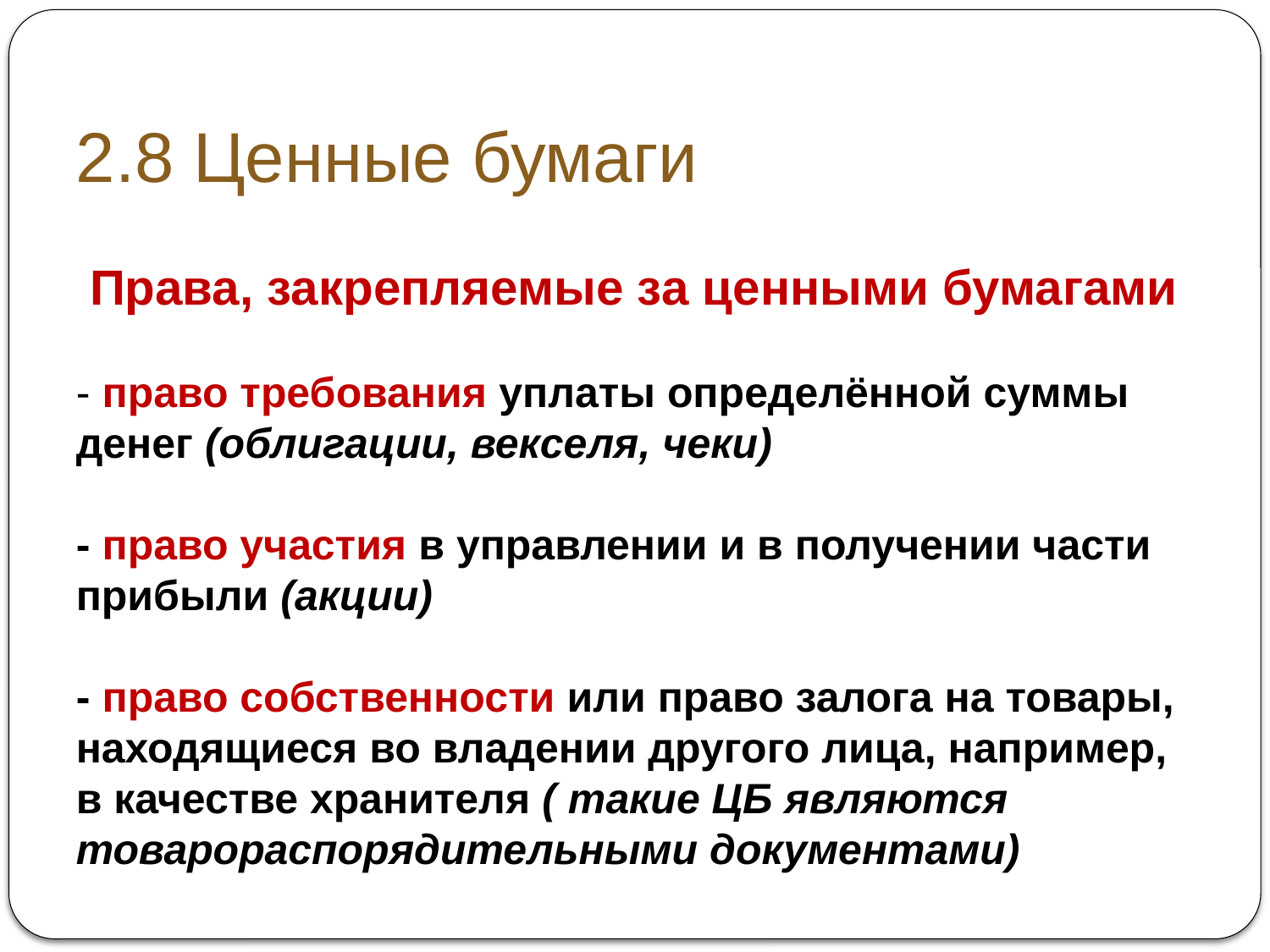

# 2.8 Ценные бумаги Права, закрепляемые за ценными бумагами - право требования уплаты определённой суммы денег (облигации, векселя, чеки) - право участия в управлении и в получении части прибыли (акции) - право собственности или право залога на товары, находящиеся во владении другого лица, например, в качестве хранителя ( такие ЦБ являются товарораспорядительными документами)